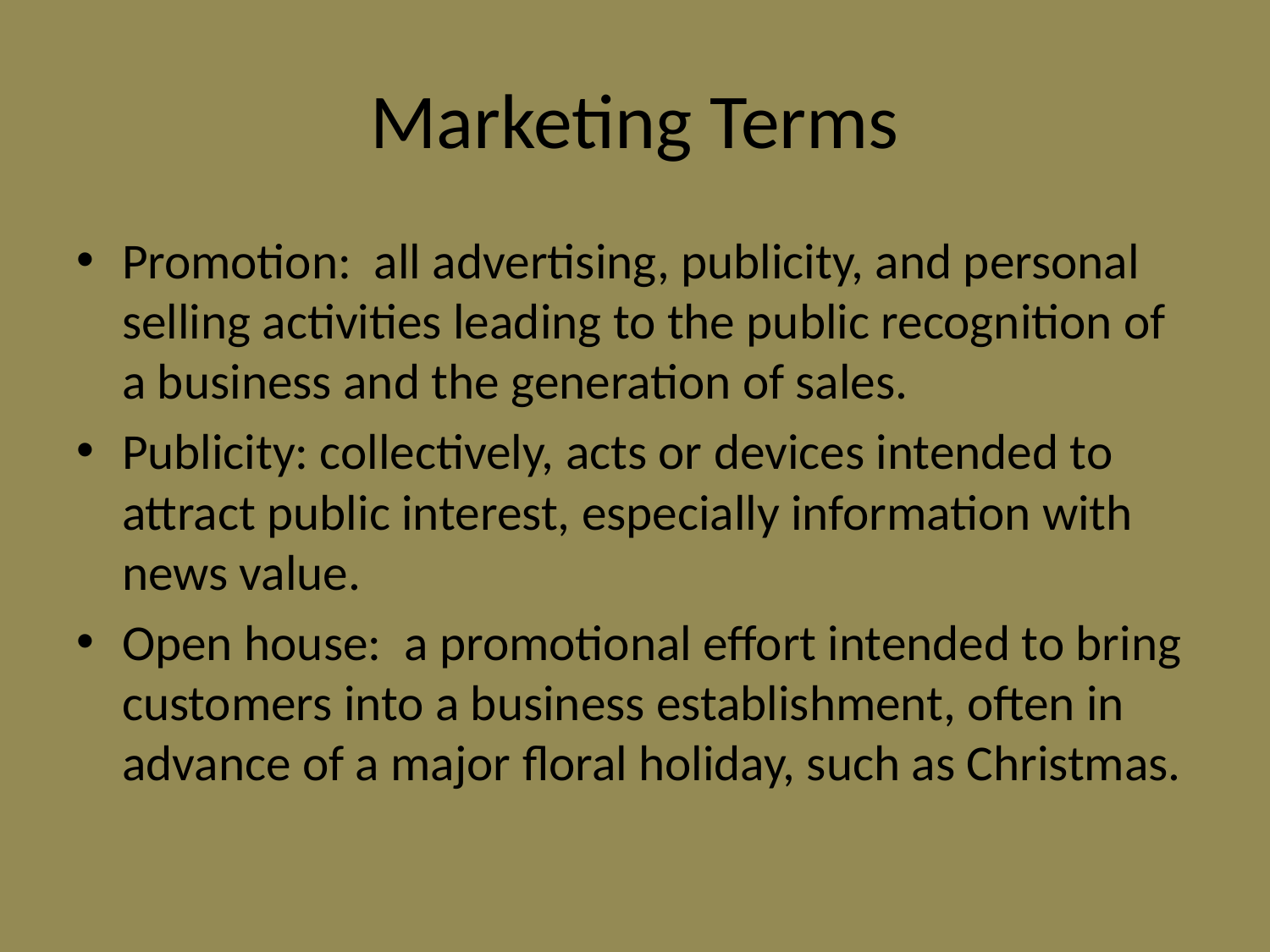

# Marketing Terms
Promotion:  all advertising, publicity, and personal selling activities leading to the public recognition of a business and the generation of sales.
Publicity: collectively, acts or devices intended to attract public interest, especially information with news value.
Open house:  a promotional effort intended to bring customers into a business establishment, often in advance of a major floral holiday, such as Christmas.